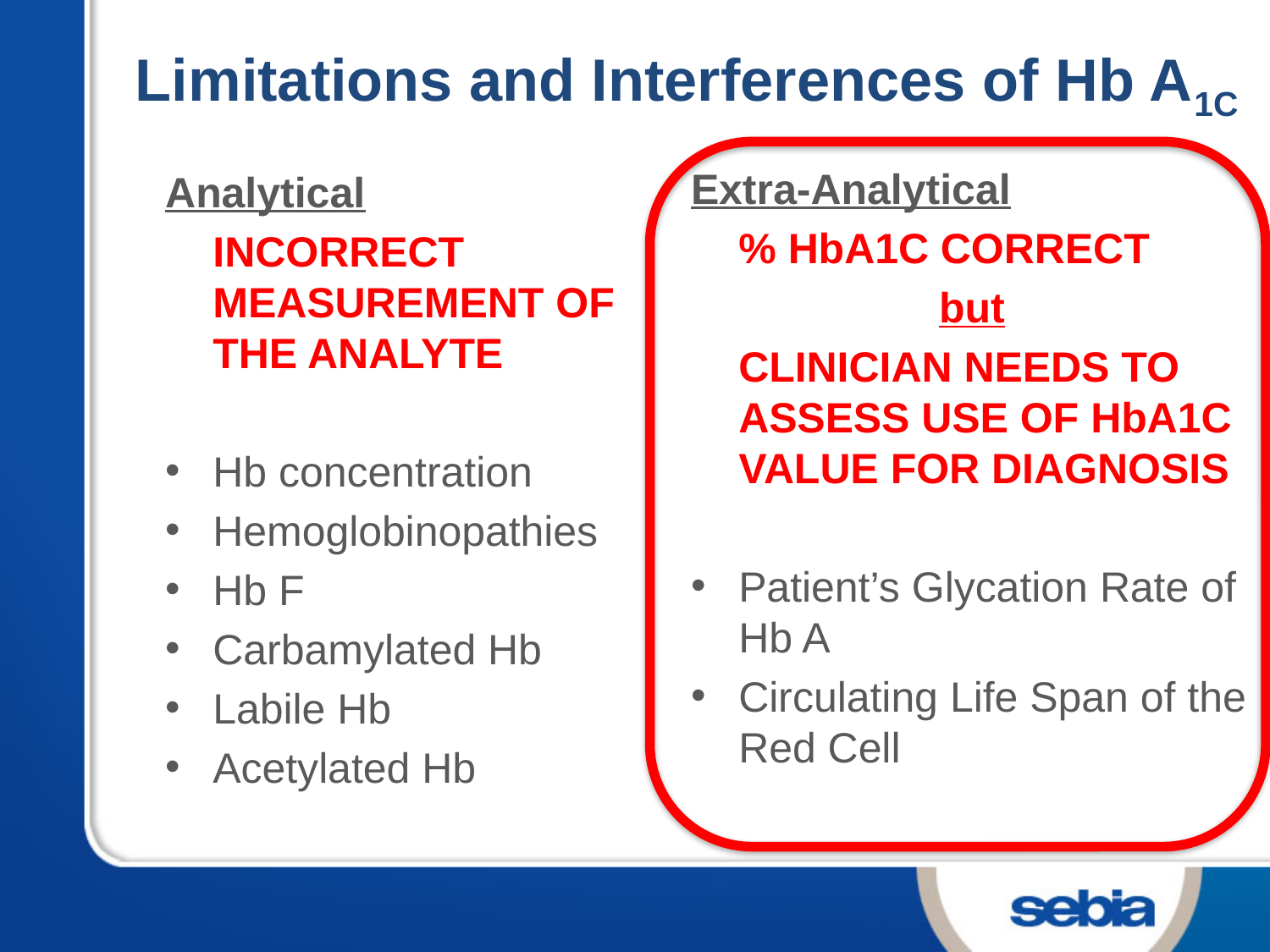

# Limitations and Interferences of Hb A1C

Extra-Analytical
 	% HbA1C CORRECT
but
	CLINICIAN NEEDS TO ASSESS USE OF HbA1C VALUE FOR DIAGNOSIS

Patient’s Glycation Rate of Hb A
Circulating Life Span of the Red Cell
Analytical
	INCORRECT MEASUREMENT OF THE ANALYTE

Hb concentration
Hemoglobinopathies
Hb F
Carbamylated Hb
Labile Hb
Acetylated Hb